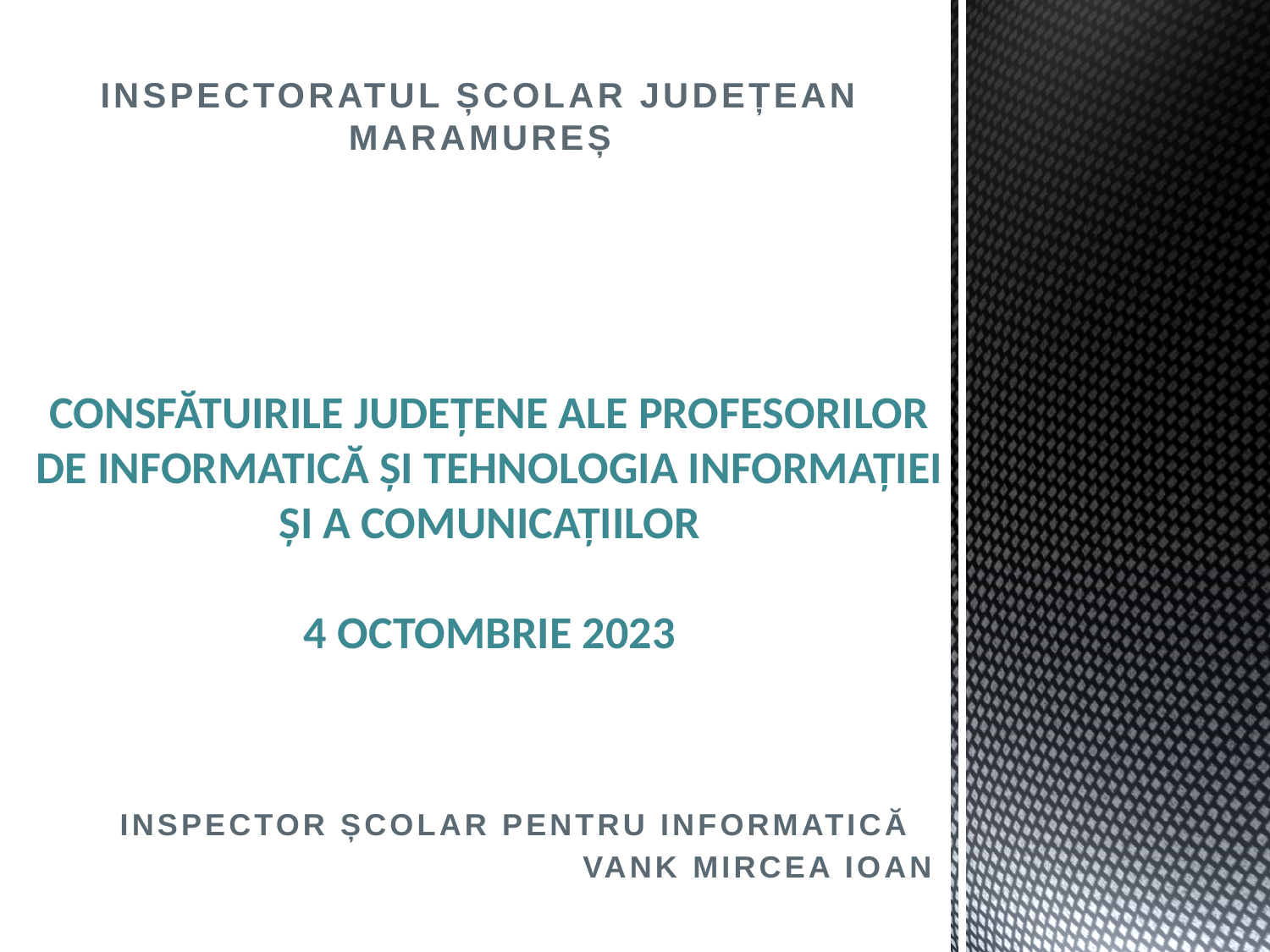

INSPECTORATUL ȘCOLAr județeAN MARAMUREȘ
CONSFĂTUIRILE JUDEȚENE ALE PROFESORILOR DE INFORMATICĂ ȘI TEHNOLOGIA INFORMAȚIEI ȘI A COMUNICAȚIILOR

4 OCTOMBRIE 2023

Inspector școlar pentru Informatică
VANK MIRCEA IOAN